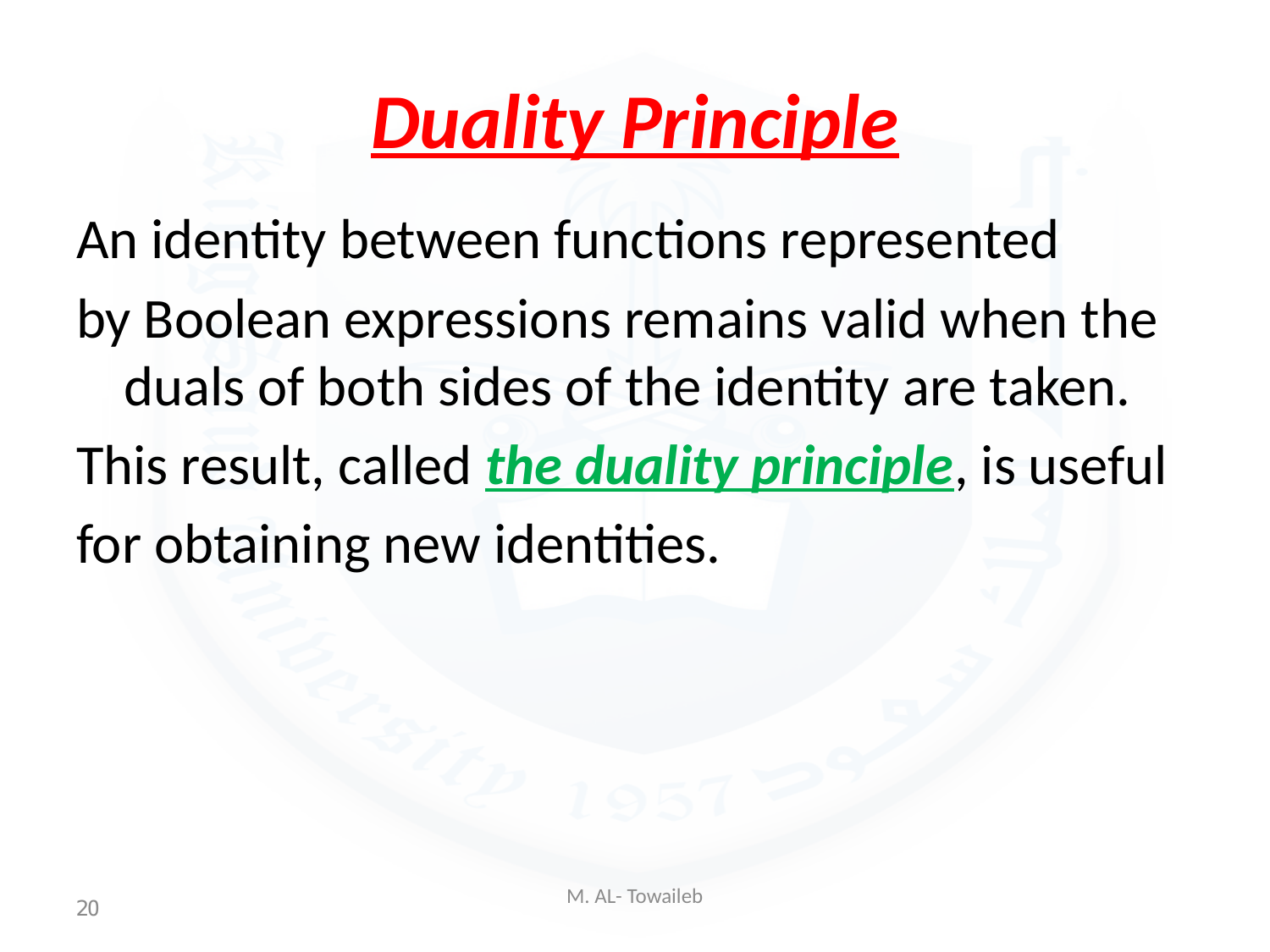

# Duality Principle
An identity between functions represented
by Boolean expressions remains valid when the duals of both sides of the identity are taken.
This result, called the duality principle, is useful
for obtaining new identities.
20
M. AL- Towaileb